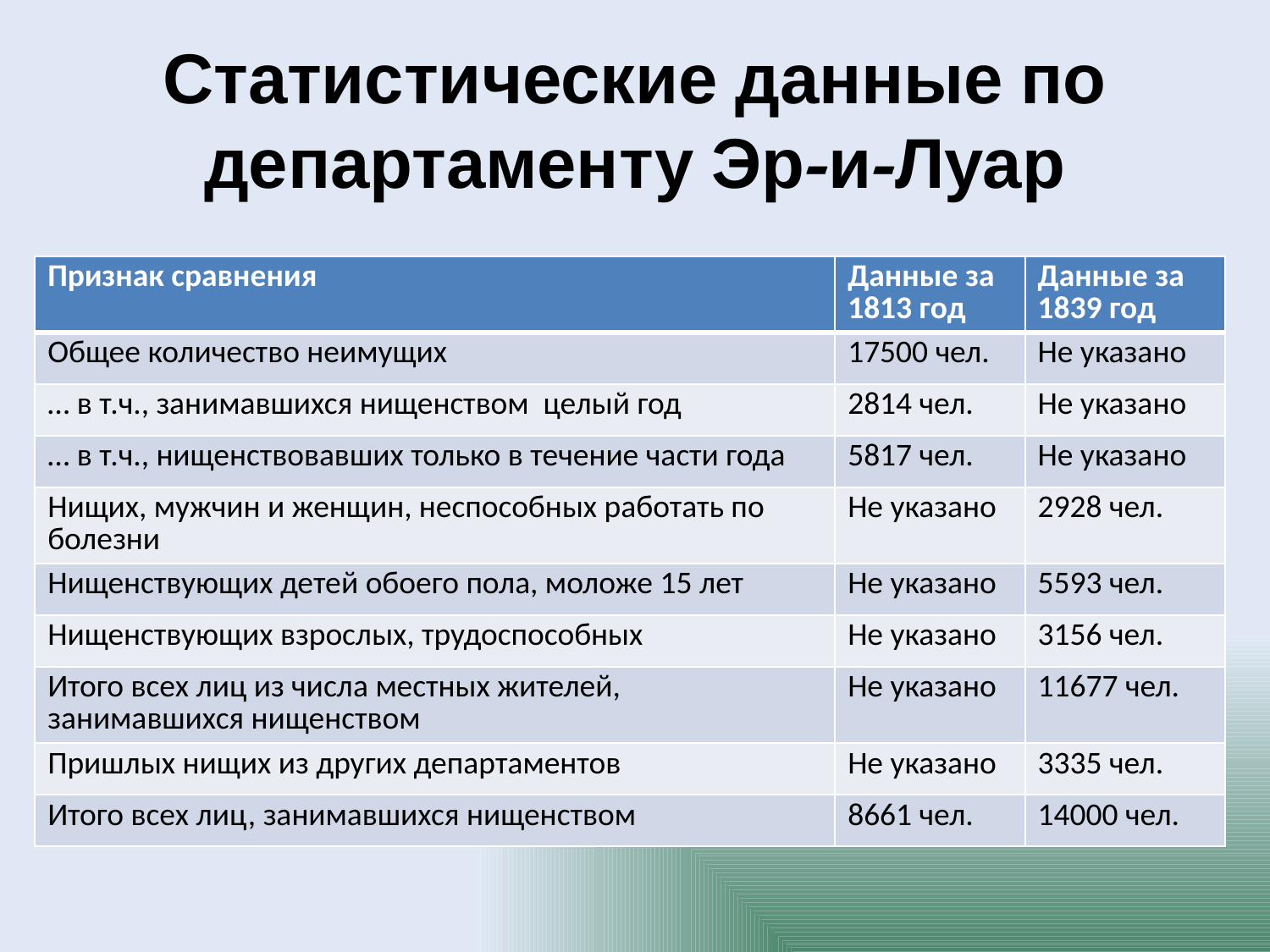

# Статистические данные по департаменту Эр-и-Луар
| Признак сравнения | Данные за 1813 год | Данные за 1839 год |
| --- | --- | --- |
| Общее количество неимущих | 17500 чел. | Не указано |
| … в т.ч., занимавшихся нищенством целый год | 2814 чел. | Не указано |
| … в т.ч., нищенствовавших только в течение части года | 5817 чел. | Не указано |
| Нищих, мужчин и женщин, неспособных работать по болезни | Не указано | 2928 чел. |
| Нищенствующих детей обоего пола, моложе 15 лет | Не указано | 5593 чел. |
| Нищенствующих взрослых, трудоспособных | Не указано | 3156 чел. |
| Итого всех лиц из числа местных жителей, занимавшихся нищенством | Не указано | 11677 чел. |
| Пришлых нищих из других департаментов | Не указано | 3335 чел. |
| Итого всех лиц, занимавшихся нищенством | 8661 чел. | 14000 чел. |